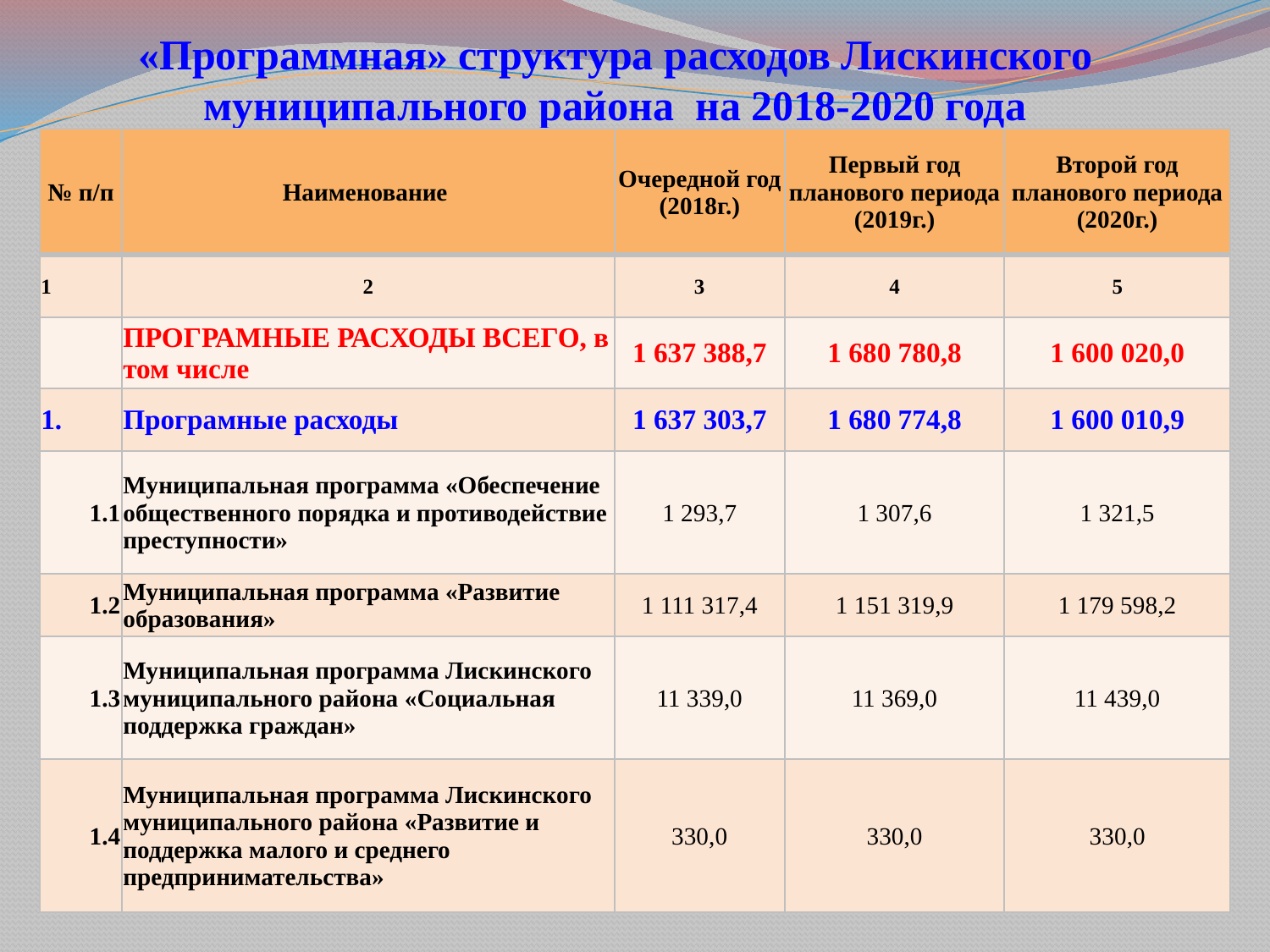

# «Программная» структура расходов Лискинского муниципального района  на 2018-2020 года
| № п/п | Наименование | Очередной год (2018г.) | Первый год планового периода (2019г.) | Второй год планового периода (2020г.) |
| --- | --- | --- | --- | --- |
| 1 | 2 | 3 | 4 | 5 |
|  | ПРОГРАМНЫЕ РАСХОДЫ ВСЕГО, в том числе | 1 637 388,7 | 1 680 780,8 | 1 600 020,0 |
| 1. | Програмные расходы | 1 637 303,7 | 1 680 774,8 | 1 600 010,9 |
| 1.1 | Муниципальная программа «Обеспечение общественного порядка и противодействие преступности» | 1 293,7 | 1 307,6 | 1 321,5 |
| 1.2 | Муниципальная программа «Развитие образования» | 1 111 317,4 | 1 151 319,9 | 1 179 598,2 |
| 1.3 | Муниципальная программа Лискинского муниципального района «Социальная поддержка граждан» | 11 339,0 | 11 369,0 | 11 439,0 |
| 1.4 | Муниципальная программа Лискинского муниципального района «Развитие и поддержка малого и среднего предпринимательства» | 330,0 | 330,0 | 330,0 |